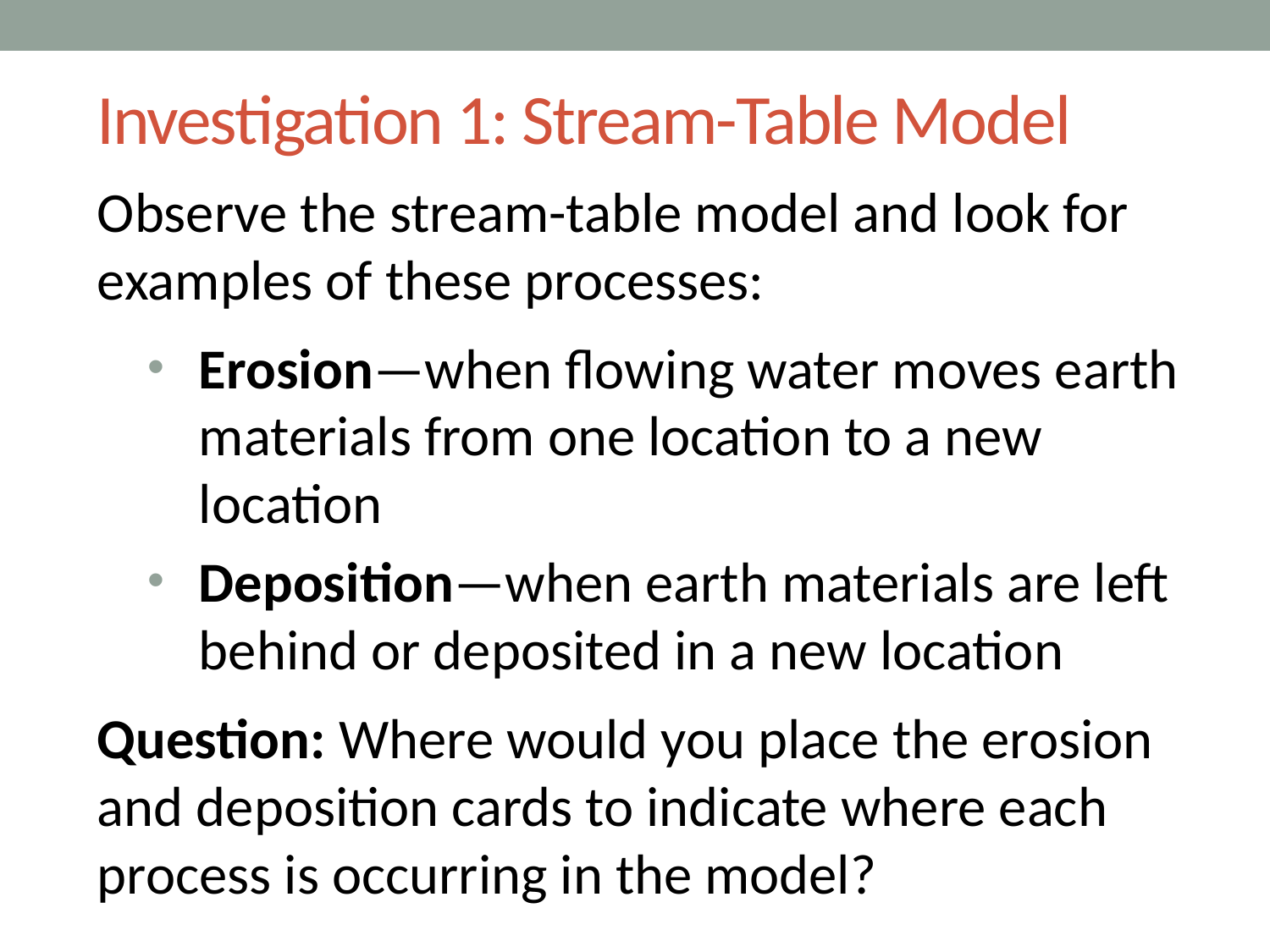

# Investigation 1: Stream-Table Model
Observe the stream-table model and look for examples of these processes:
Erosion—when flowing water moves earth materials from one location to a new location
Deposition—when earth materials are left behind or deposited in a new location
Question: Where would you place the erosion and deposition cards to indicate where each process is occurring in the model?